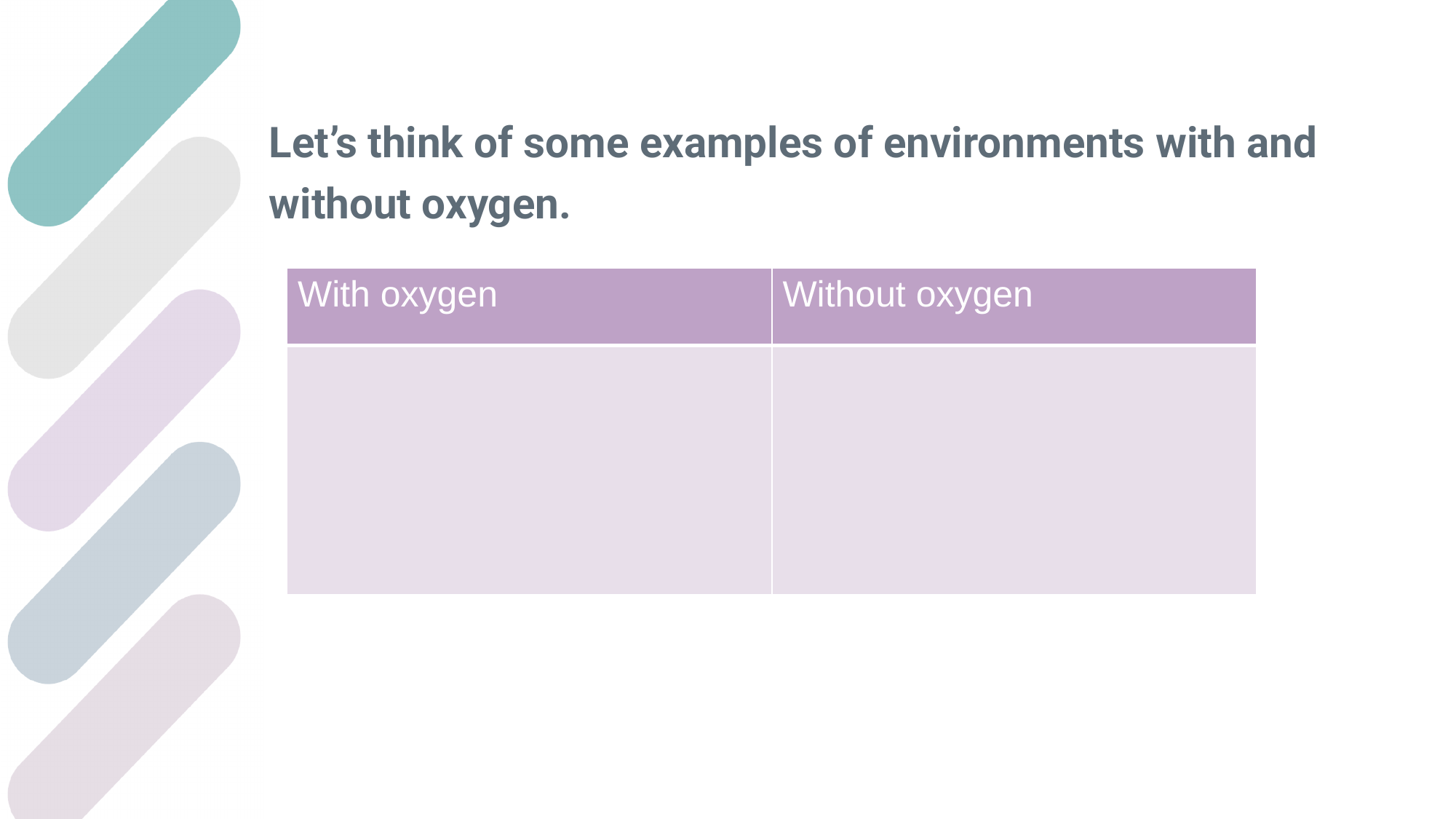

Let’s think of some examples of environments with and without oxygen.
| With oxygen | Without oxygen |
| --- | --- |
|  |  |